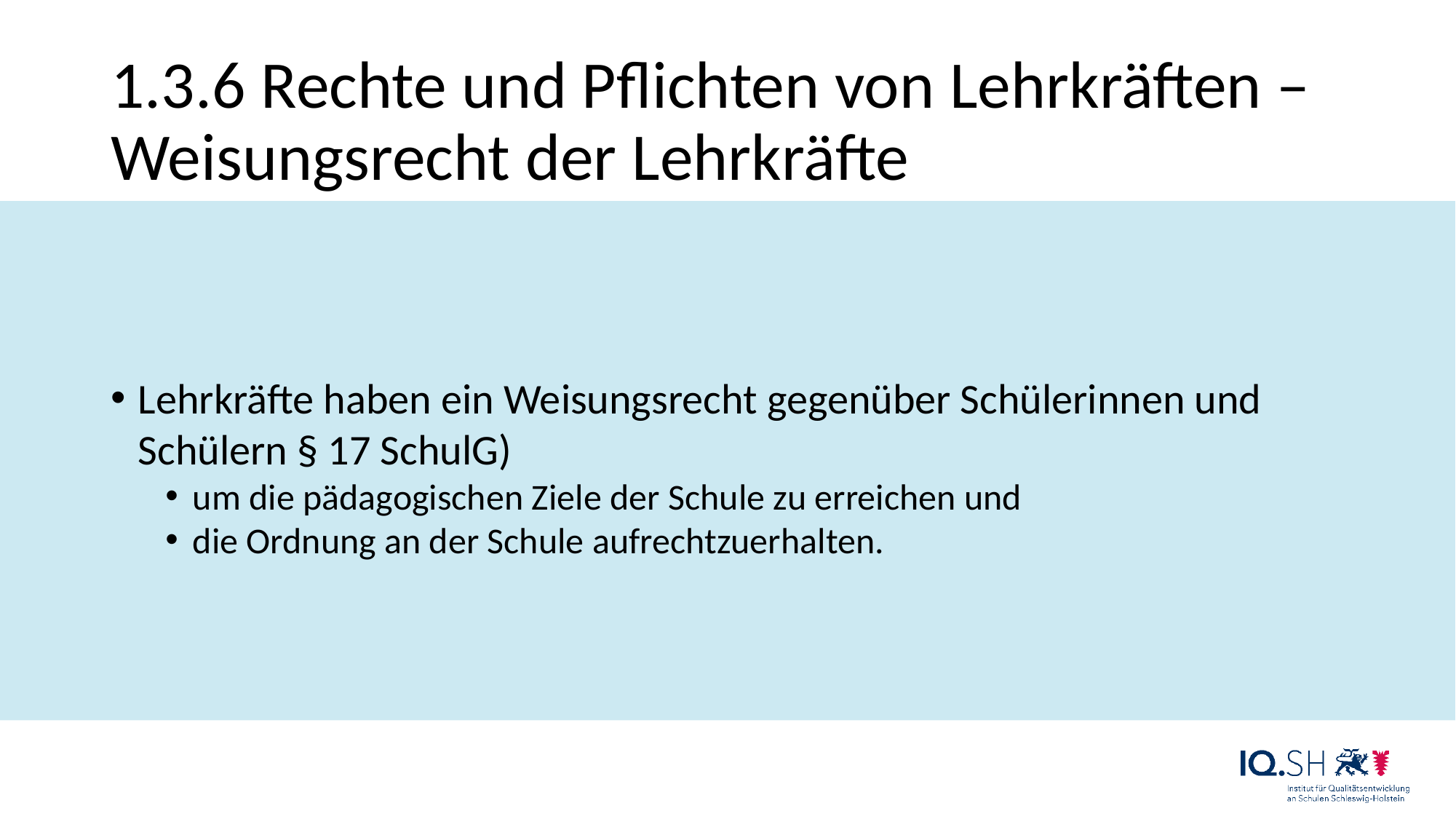

# 1.3.6 Rechte und Pflichten von Lehrkräften – Weisungsrecht der Lehrkräfte
Lehrkräfte haben ein Weisungsrecht gegenüber Schülerinnen und Schülern § 17 SchulG)
um die pädagogischen Ziele der Schule zu erreichen und
die Ordnung an der Schule aufrechtzuerhalten.